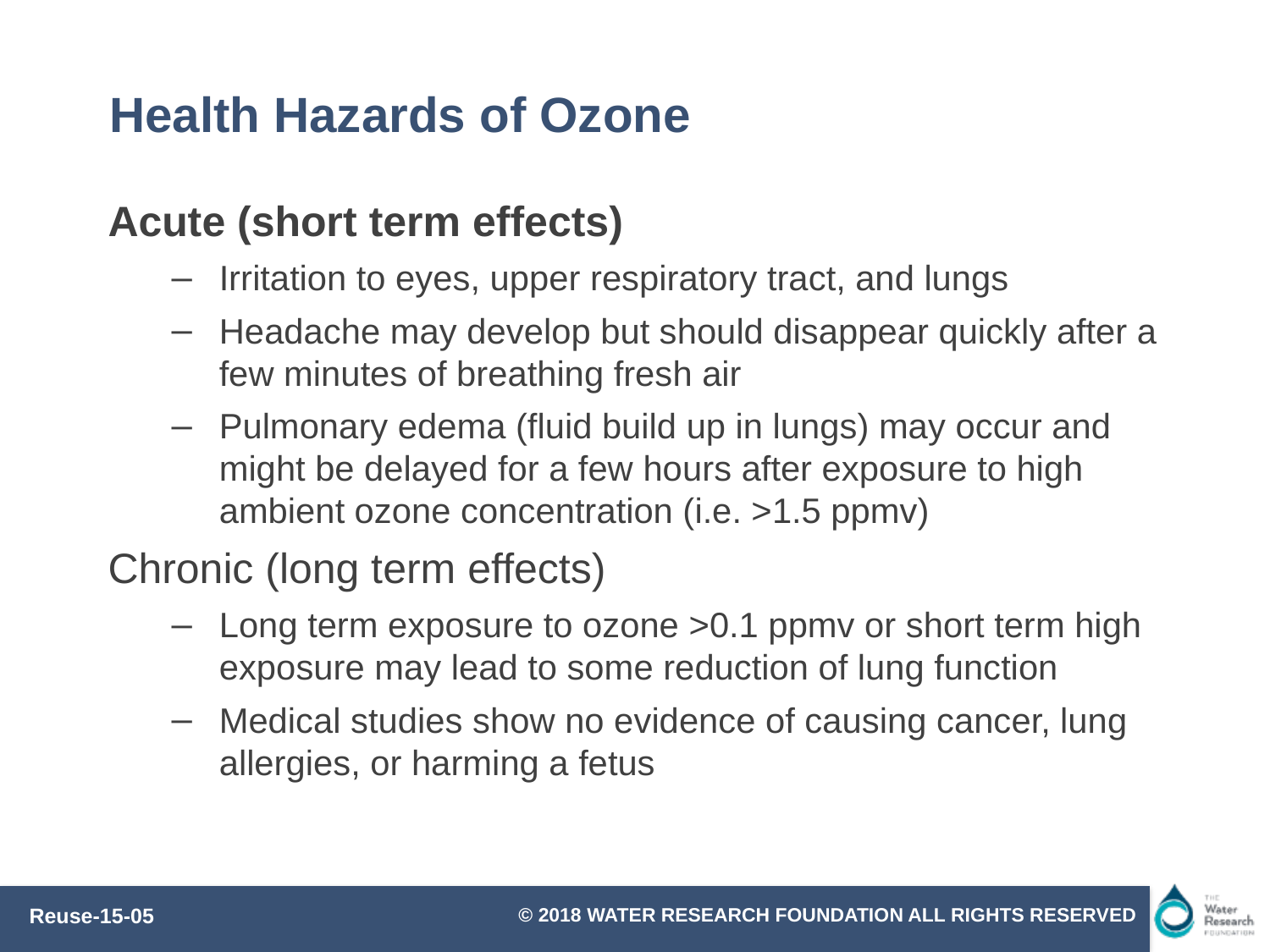

# Health Hazards of Ozone
Acute (short term effects)
Irritation to eyes, upper respiratory tract, and lungs
Headache may develop but should disappear quickly after a few minutes of breathing fresh air
Pulmonary edema (fluid build up in lungs) may occur and might be delayed for a few hours after exposure to high ambient ozone concentration (i.e. >1.5 ppmv)
Chronic (long term effects)
Long term exposure to ozone >0.1 ppmv or short term high exposure may lead to some reduction of lung function
Medical studies show no evidence of causing cancer, lung allergies, or harming a fetus